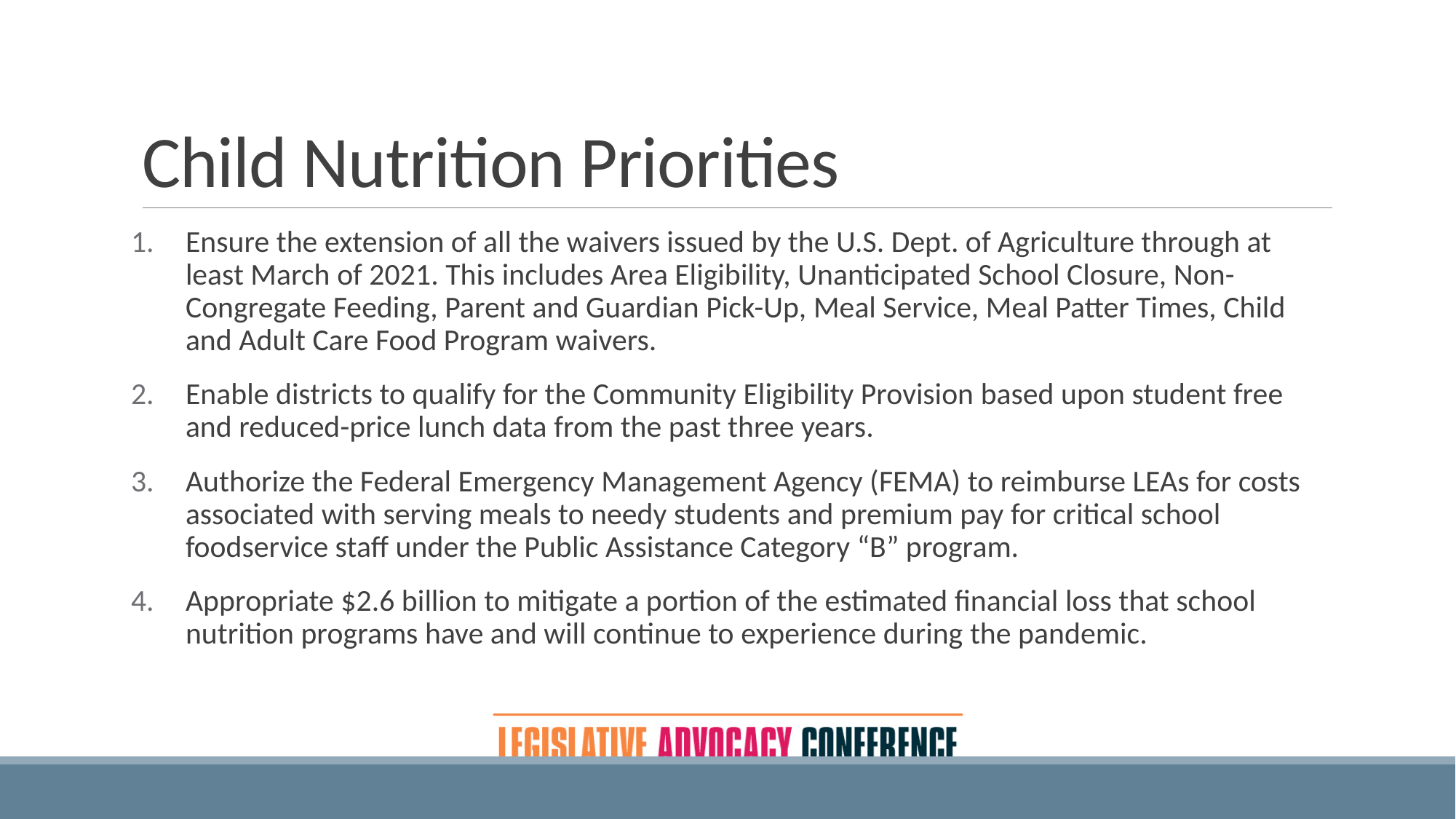

# Child Nutrition Priorities
Ensure the extension of all the waivers issued by the U.S. Dept. of Agriculture through at least March of 2021. This includes Area Eligibility, Unanticipated School Closure, Non-Congregate Feeding, Parent and Guardian Pick-Up, Meal Service, Meal Patter Times, Child and Adult Care Food Program waivers.
Enable districts to qualify for the Community Eligibility Provision based upon student free and reduced-price lunch data from the past three years.
Authorize the Federal Emergency Management Agency (FEMA) to reimburse LEAs for costs associated with serving meals to needy students and premium pay for critical school foodservice staff under the Public Assistance Category “B” program.
Appropriate $2.6 billion to mitigate a portion of the estimated financial loss that school nutrition programs have and will continue to experience during the pandemic.